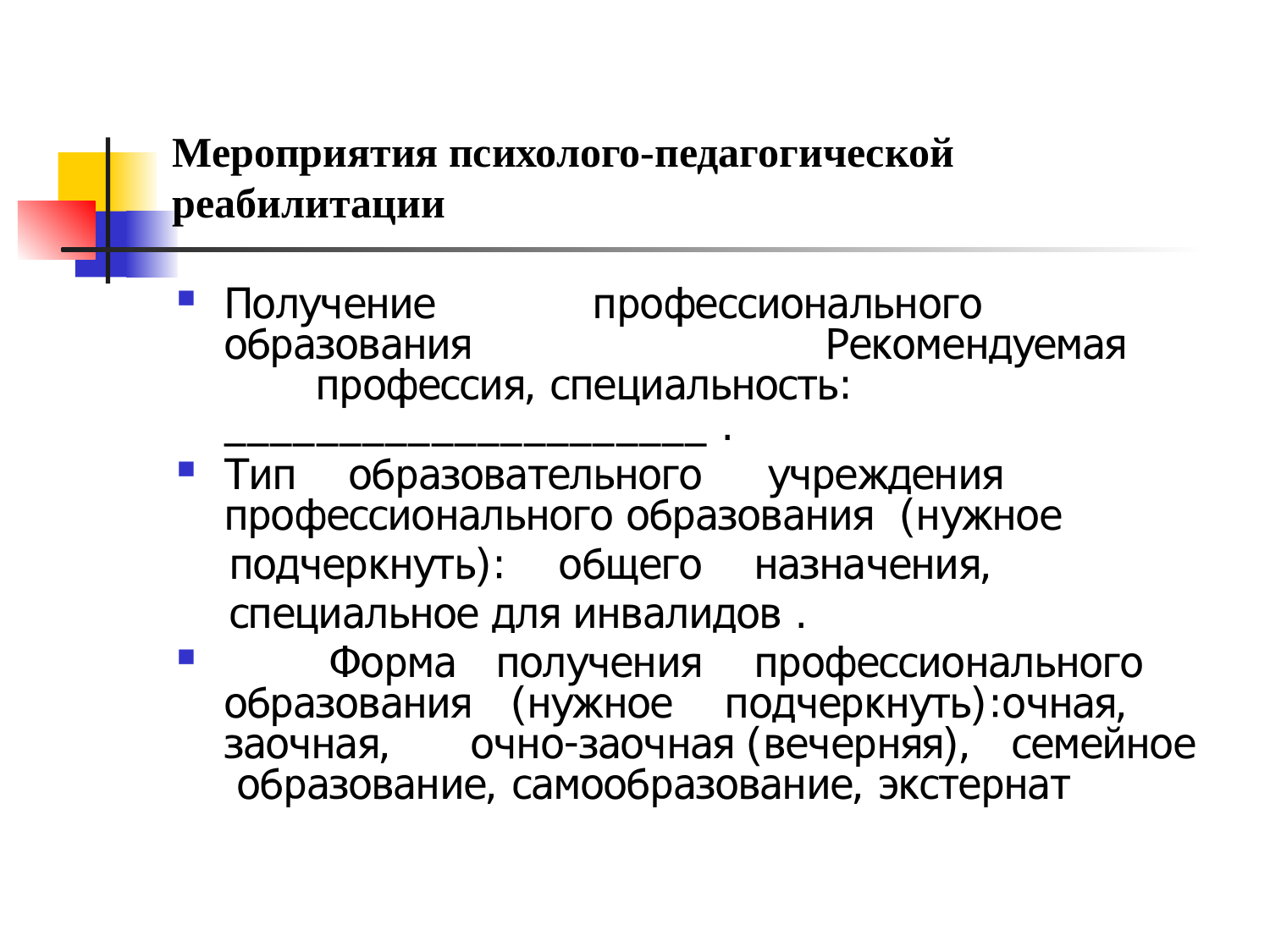

# Мероприятия психолого-педагогической реабилитации
Получение            профессионального образования                           Рекомендуемая               профессия, специальность: _____________________ .
Тип    образовательного     учреждения           профессионального образования  (нужное
    подчеркнуть):    общего    назначения,
    специальное для инвалидов .
        Форма   получения    профессионального образования   (нужное    подчеркнуть):очная,      заочная,      очно-заочная (вечерняя),   семейное    образование, самообразование, экстернат